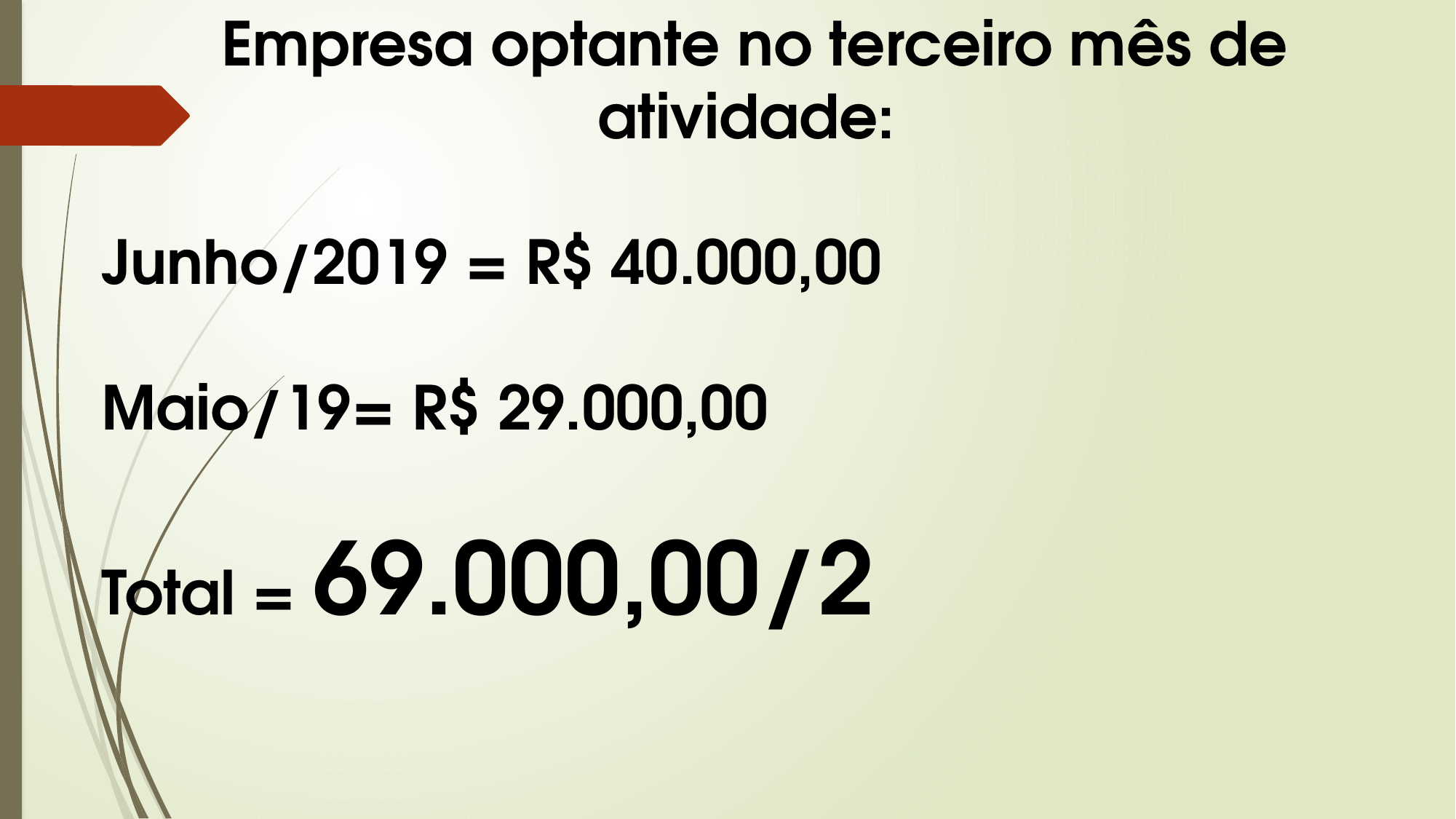

Empresa optante no terceiro mês de atividade:

Junho/2019 = R$ 40.000,00

Maio/19= R$ 29.000,00

Total = 69.000,00/2